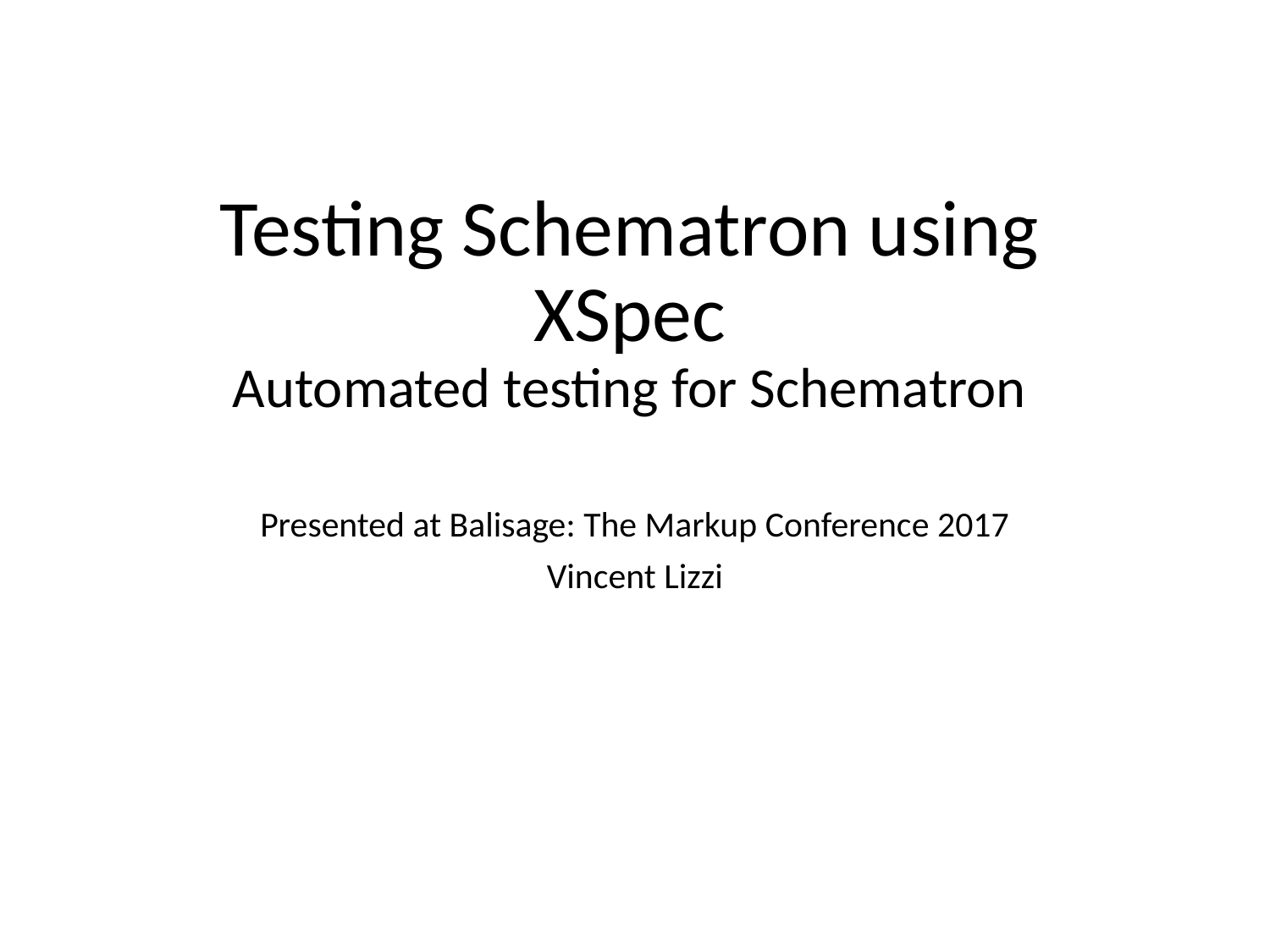

# Testing Schematron using XSpec Automated testing for Schematron
Presented at Balisage: The Markup Conference 2017
Vincent Lizzi